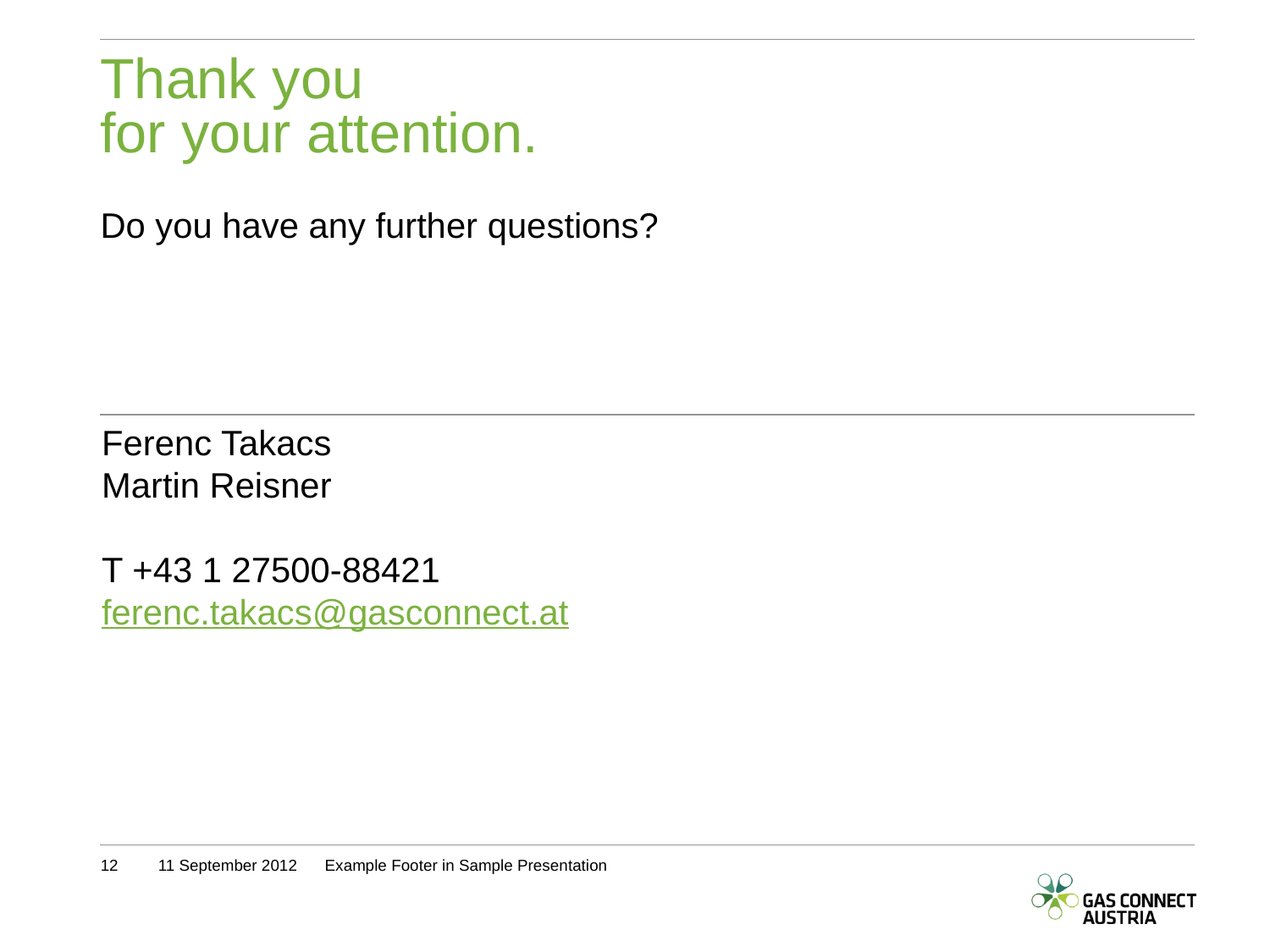

# Thank you for your attention.
Do you have any further questions?
Ferenc Takacs
Martin Reisner

T +43 1 27500-88421
ferenc.takacs@gasconnect.at

12
11 September 2012
Example Footer in Sample Presentation